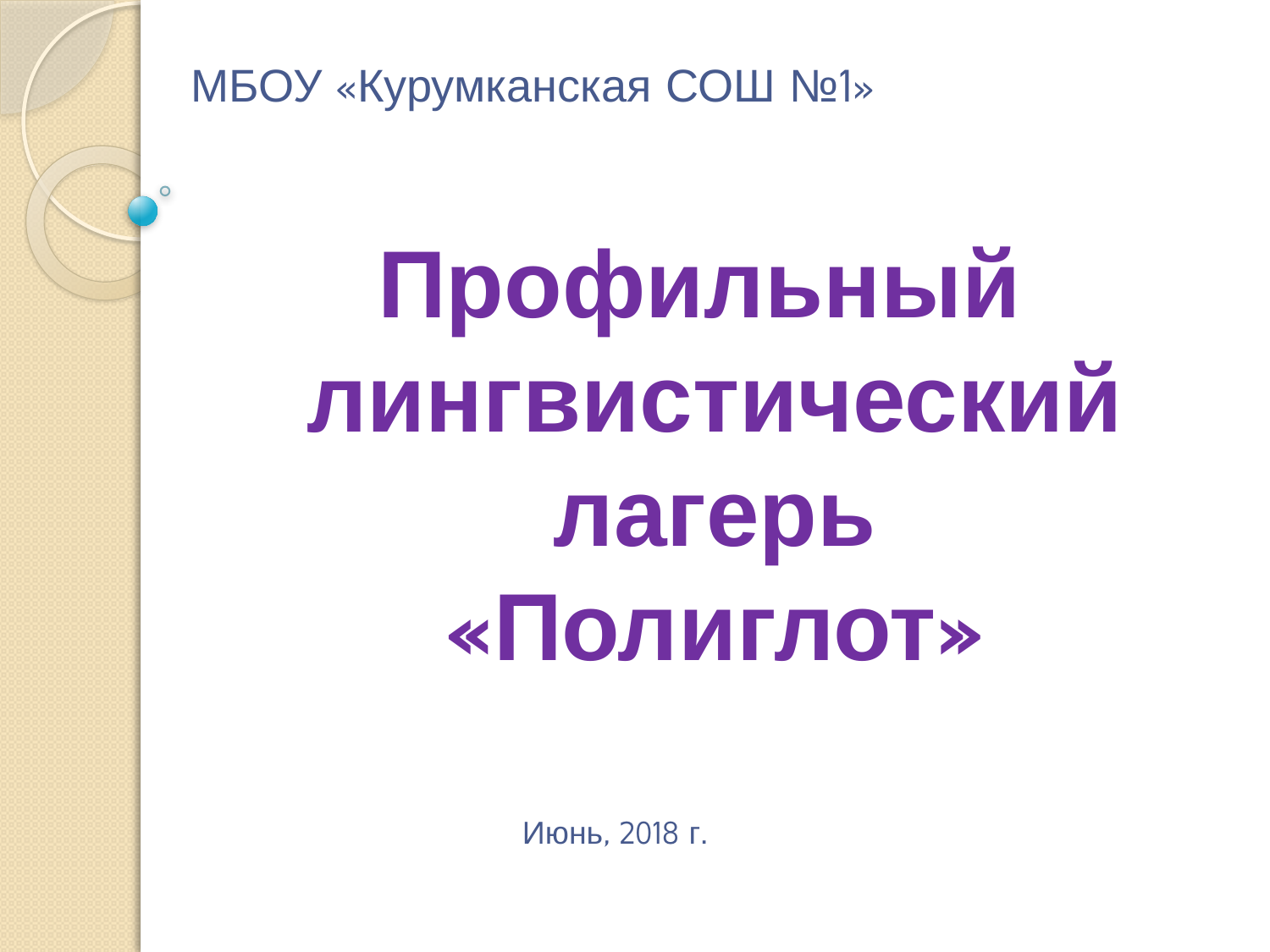

МБОУ «Курумканская СОШ №1»
# Профильный лингвистический лагерь «Полиглот»
Июнь, 2018 г.